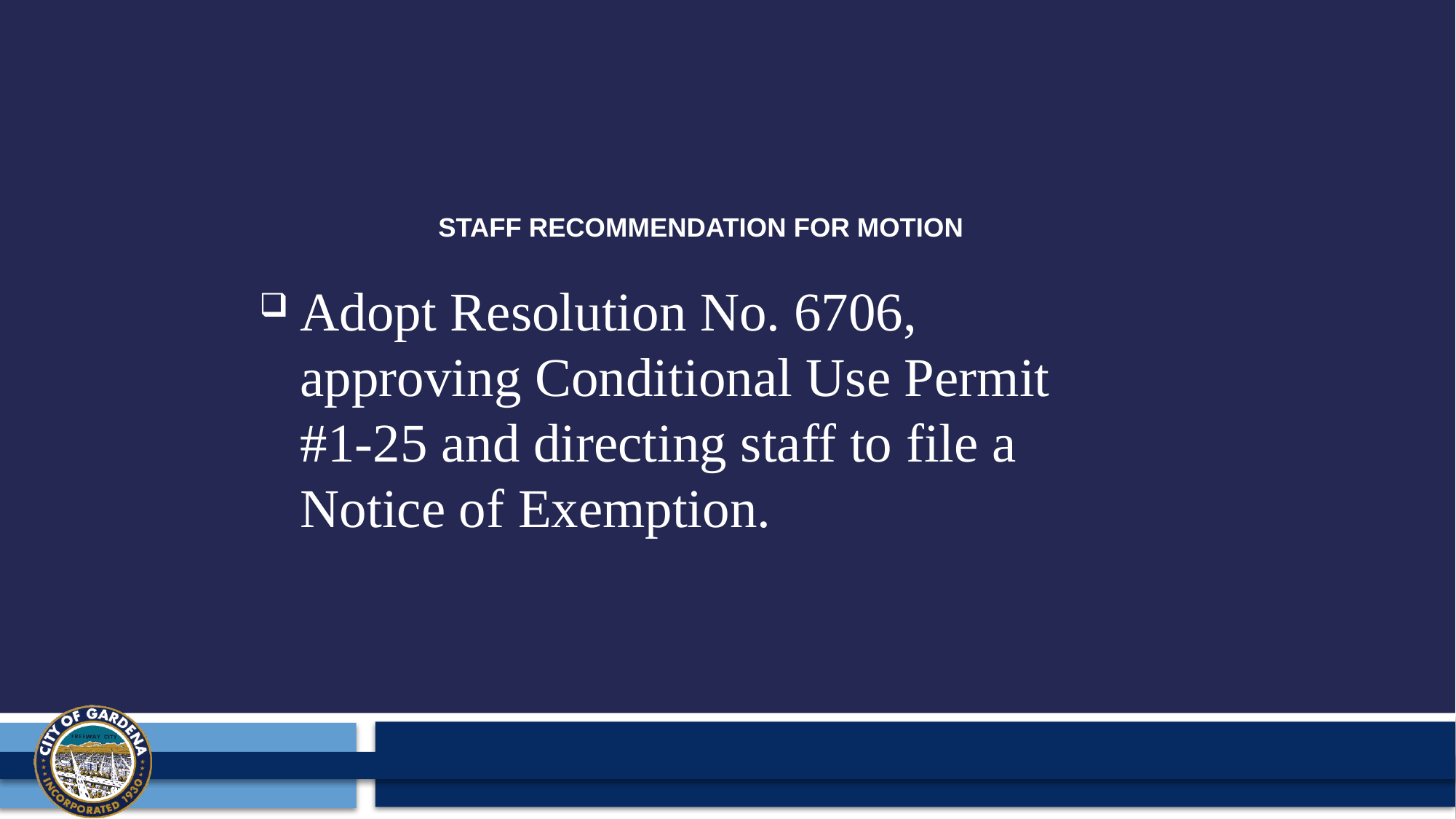

# Staff recommendation for motion
Adopt Resolution No. 6706, approving Conditional Use Permit #1-25 and directing staff to file a Notice of Exemption.